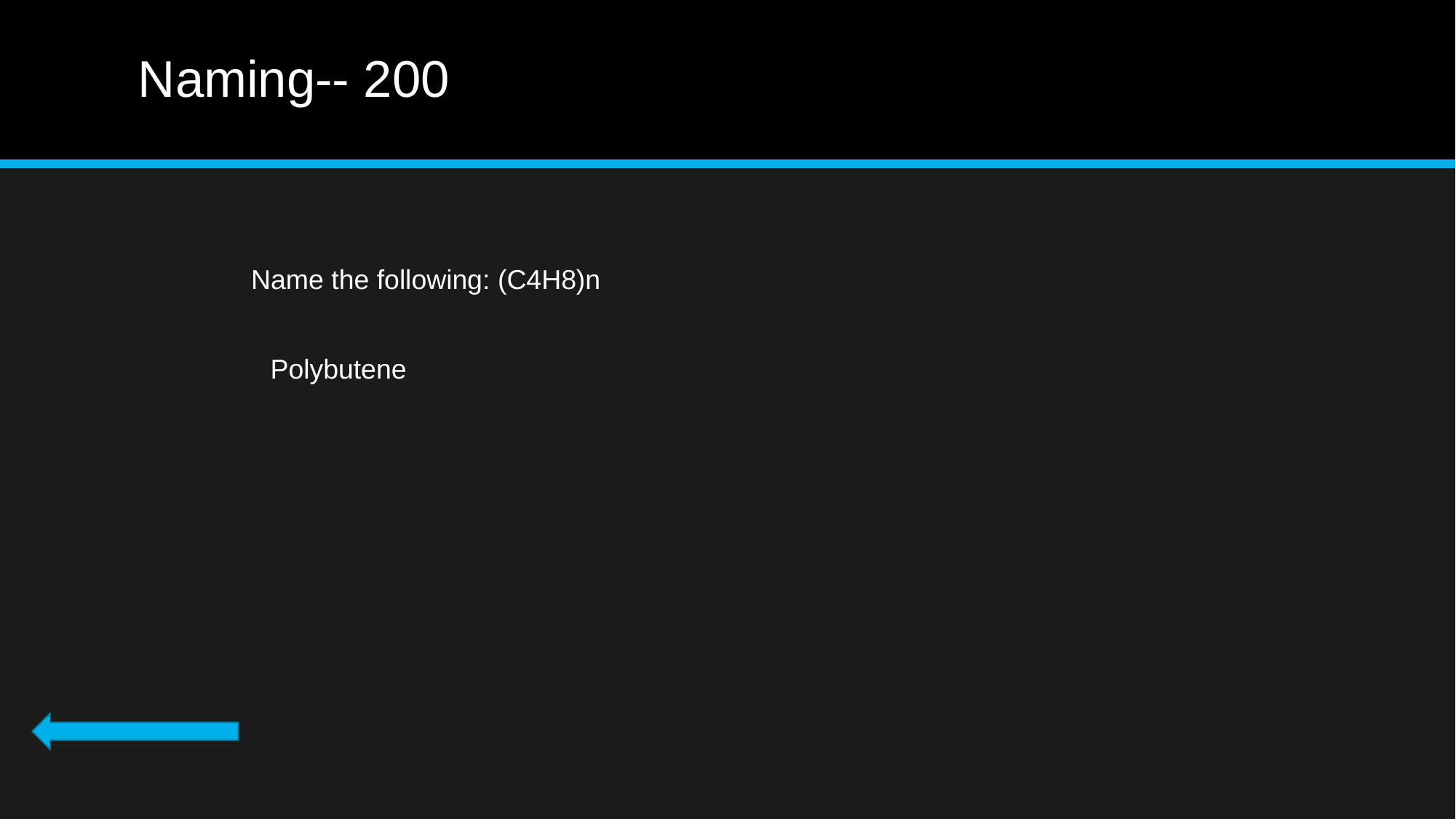

# Naming-- 200
Name the following: (C4H8)n
Polybutene